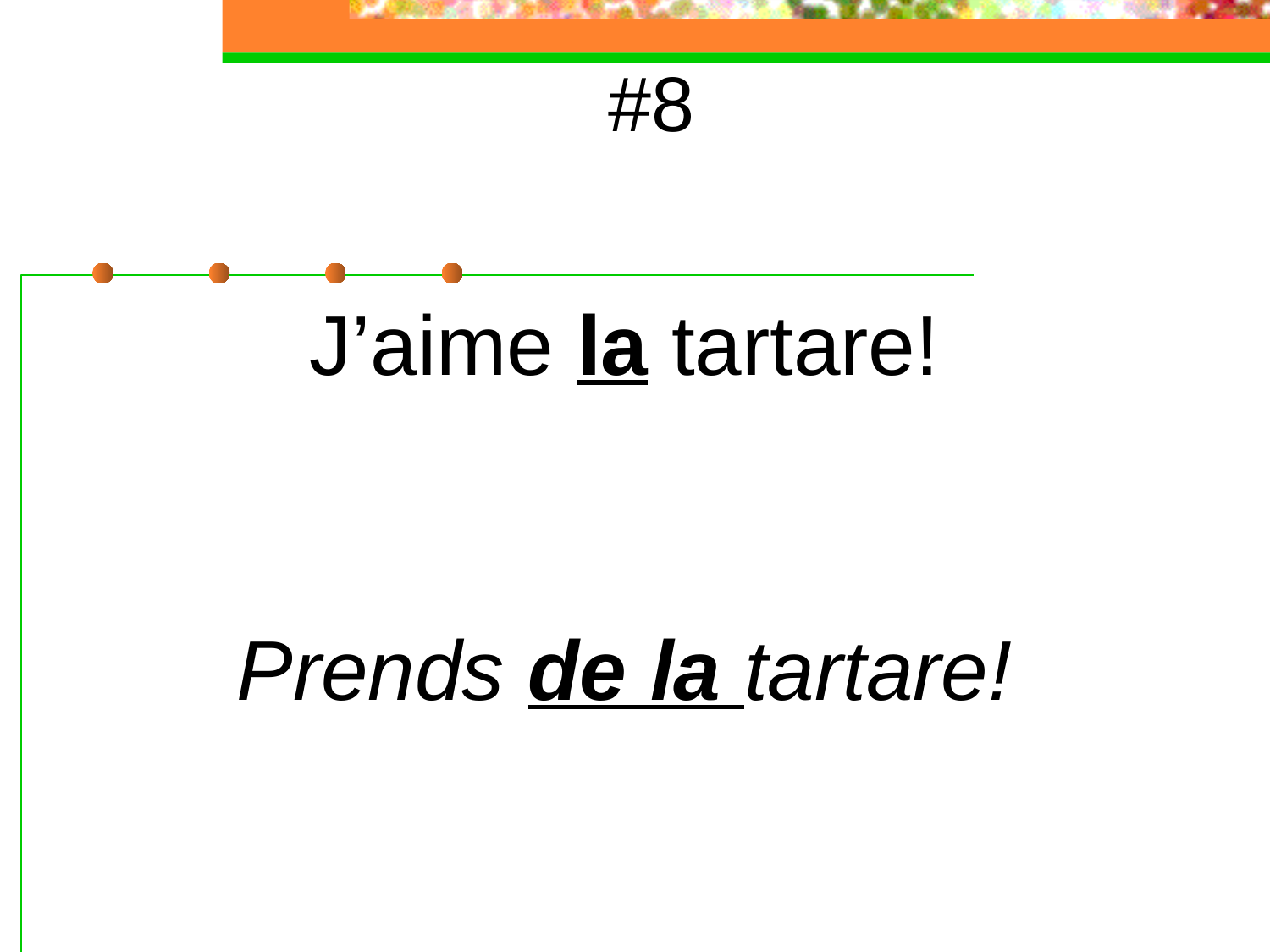

# #8
J’aime la tartare!

Prends de la tartare!